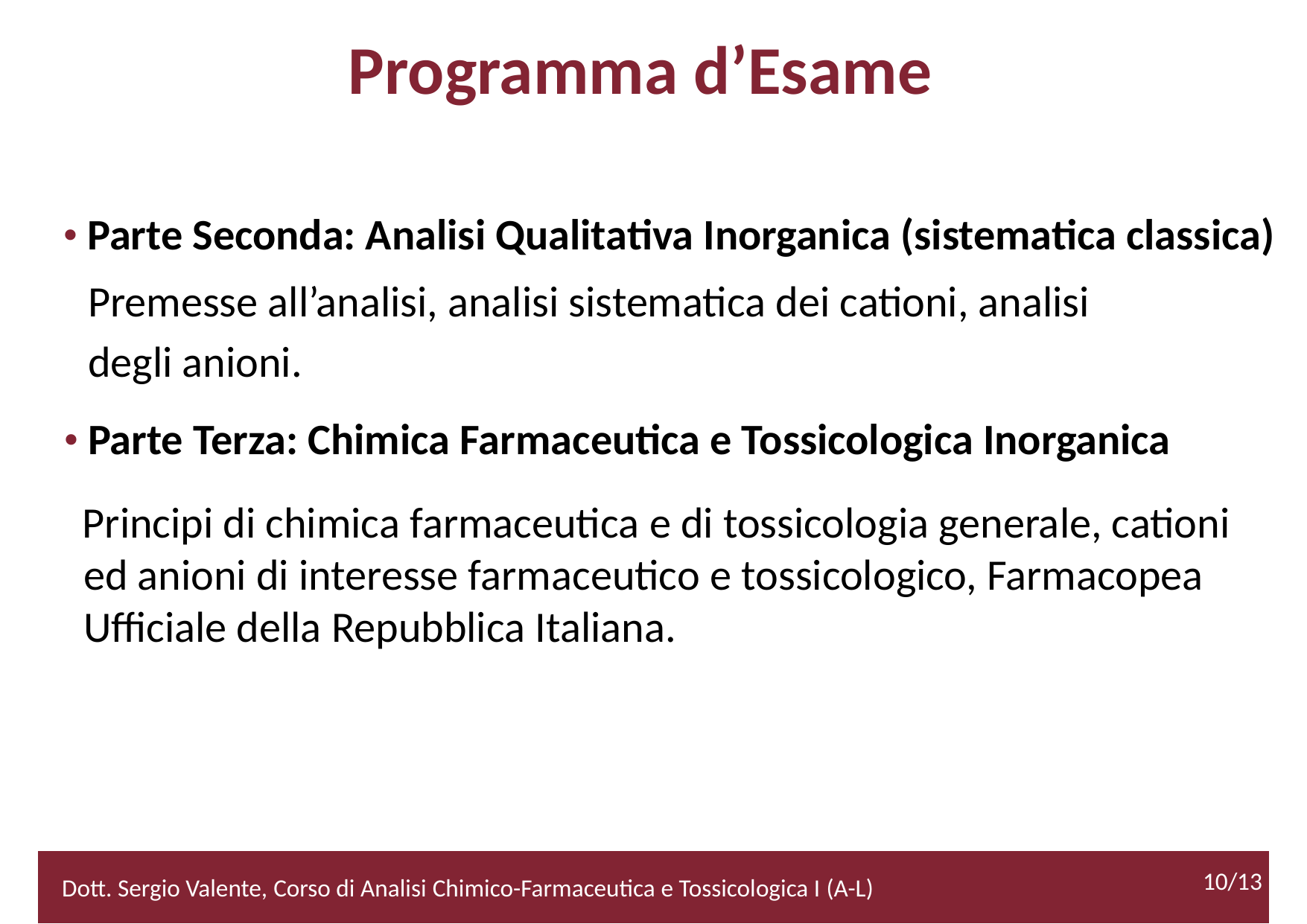

Programma d’Esame
• Parte Seconda: Analisi Qualitativa Inorganica (sistematica classica)

	Premesse all’analisi, analisi sistematica dei cationi, analisi

	degli anioni.
• Parte Terza: Chimica Farmaceutica e Tossicologica Inorganica

	Principi di chimica farmaceutica e di tossicologia generale, cationi
  ed anioni di interesse farmaceutico e tossicologico, Farmacopea
  Ufficiale della Repubblica Italiana.

10/13
Dott. Sergio Valente, Corso di Analisi Chimico-Farmaceutica e Tossicologica I (A-L)